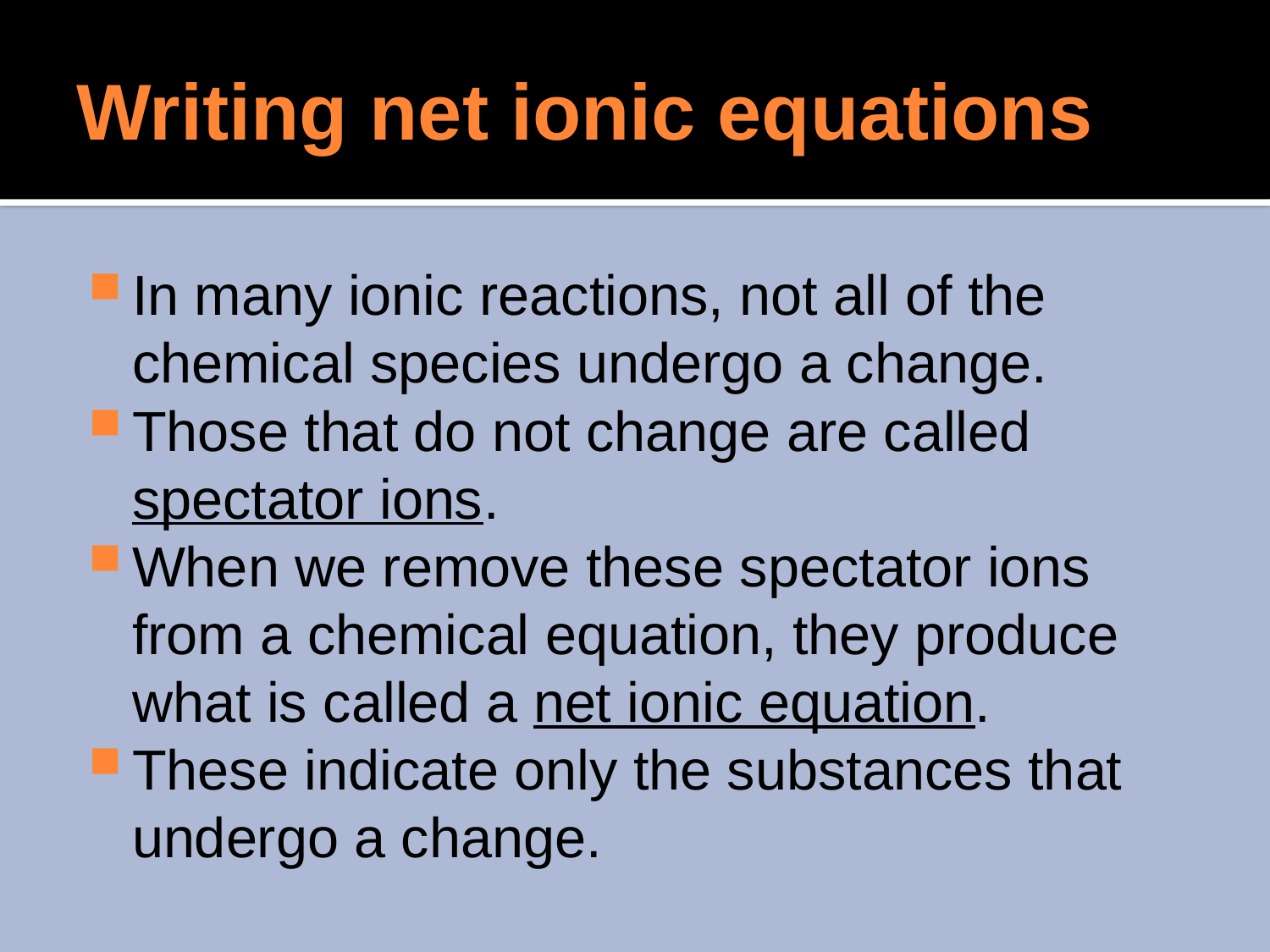

# Writing net ionic equations
In many ionic reactions, not all of the chemical species undergo a change.
Those that do not change are called spectator ions.
When we remove these spectator ions from a chemical equation, they produce what is called a net ionic equation.
These indicate only the substances that undergo a change.